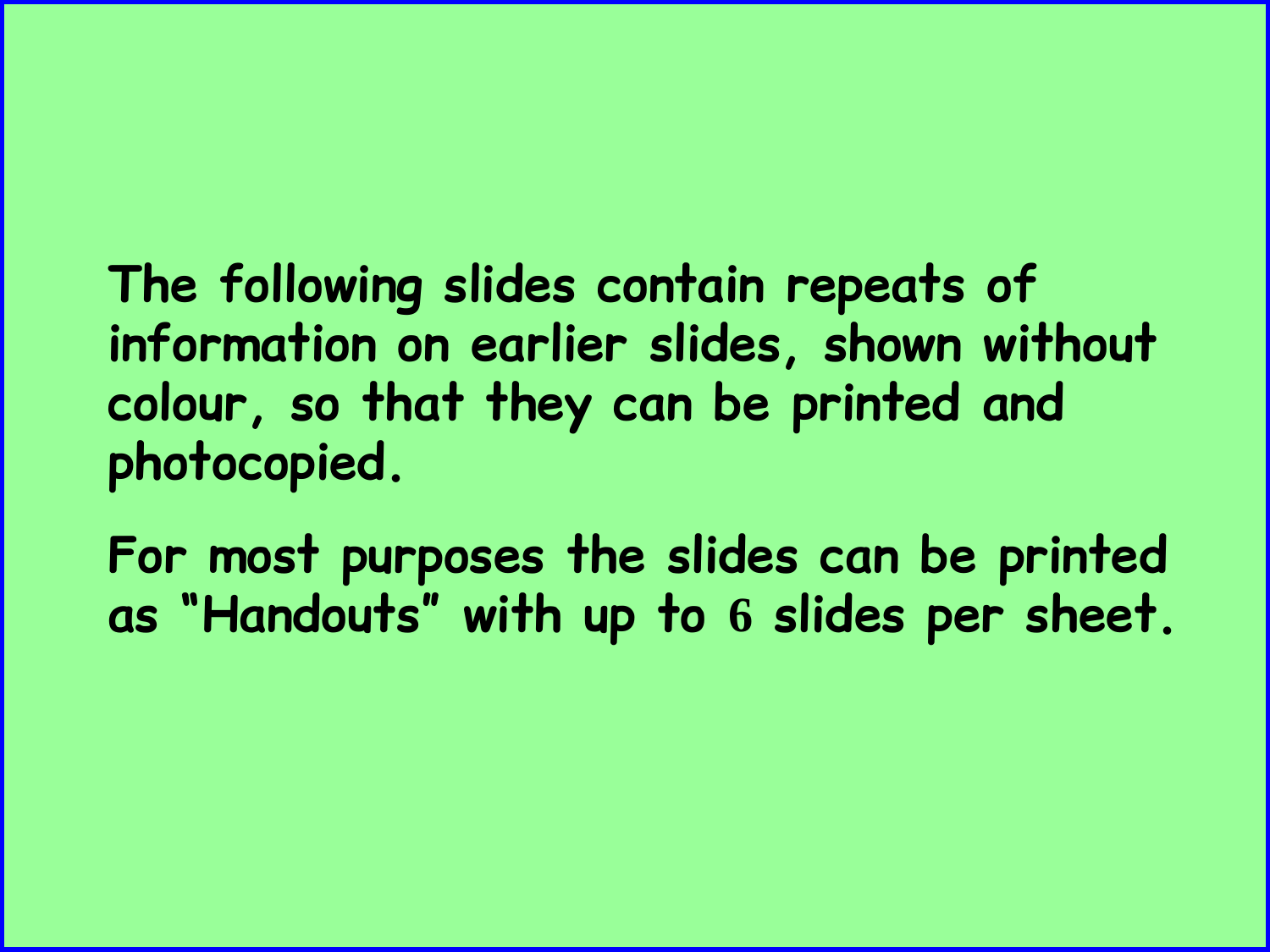

The following slides contain repeats of information on earlier slides, shown without colour, so that they can be printed and photocopied.
For most purposes the slides can be printed as “Handouts” with up to 6 slides per sheet.